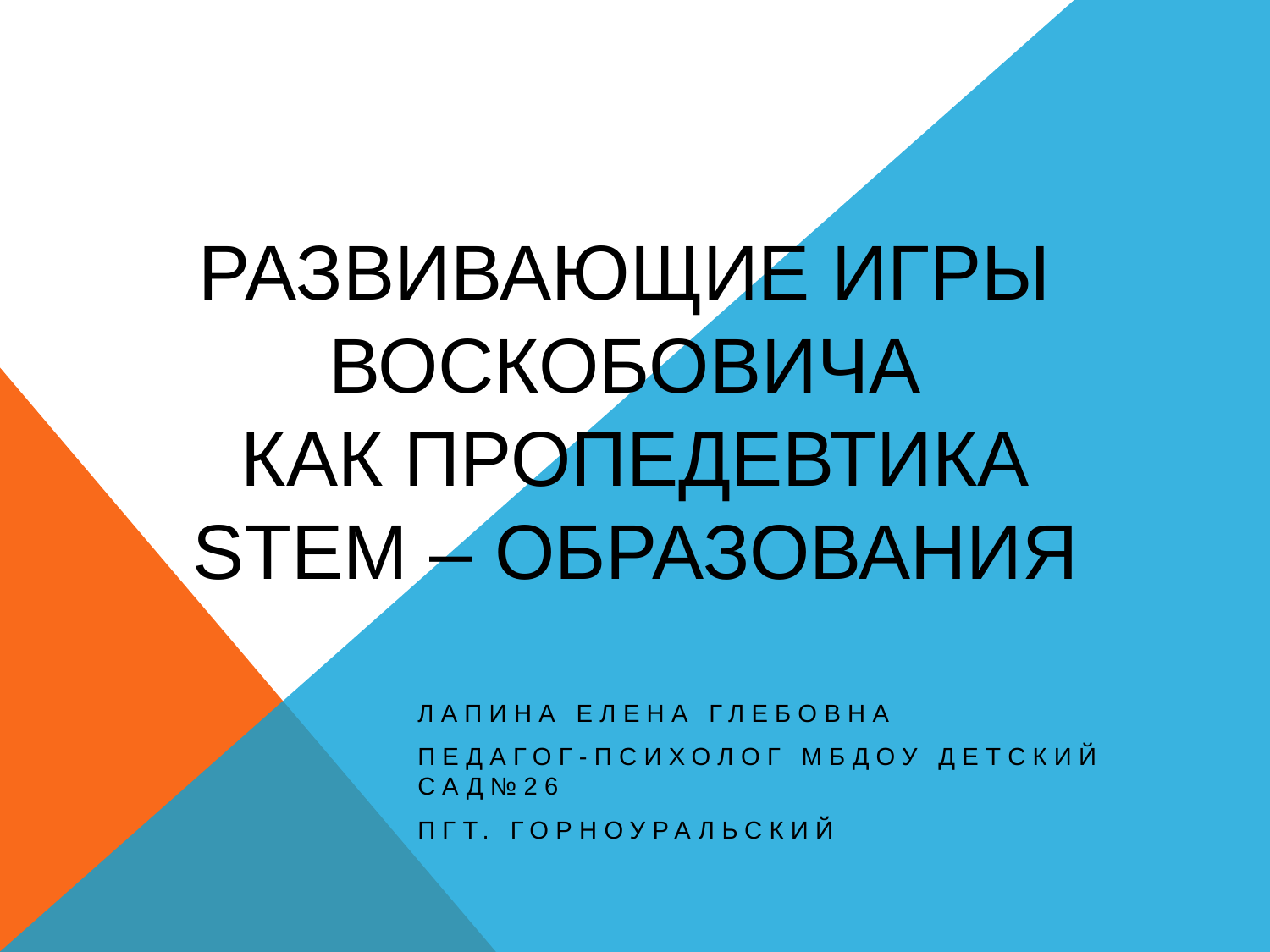

# Развивающие игры Воскобовича как пропедевтика STEM – образования
Лапина Елена Глебовна
педагог-психолог МБДОУ детский сад№26
пгт. Горноуральский